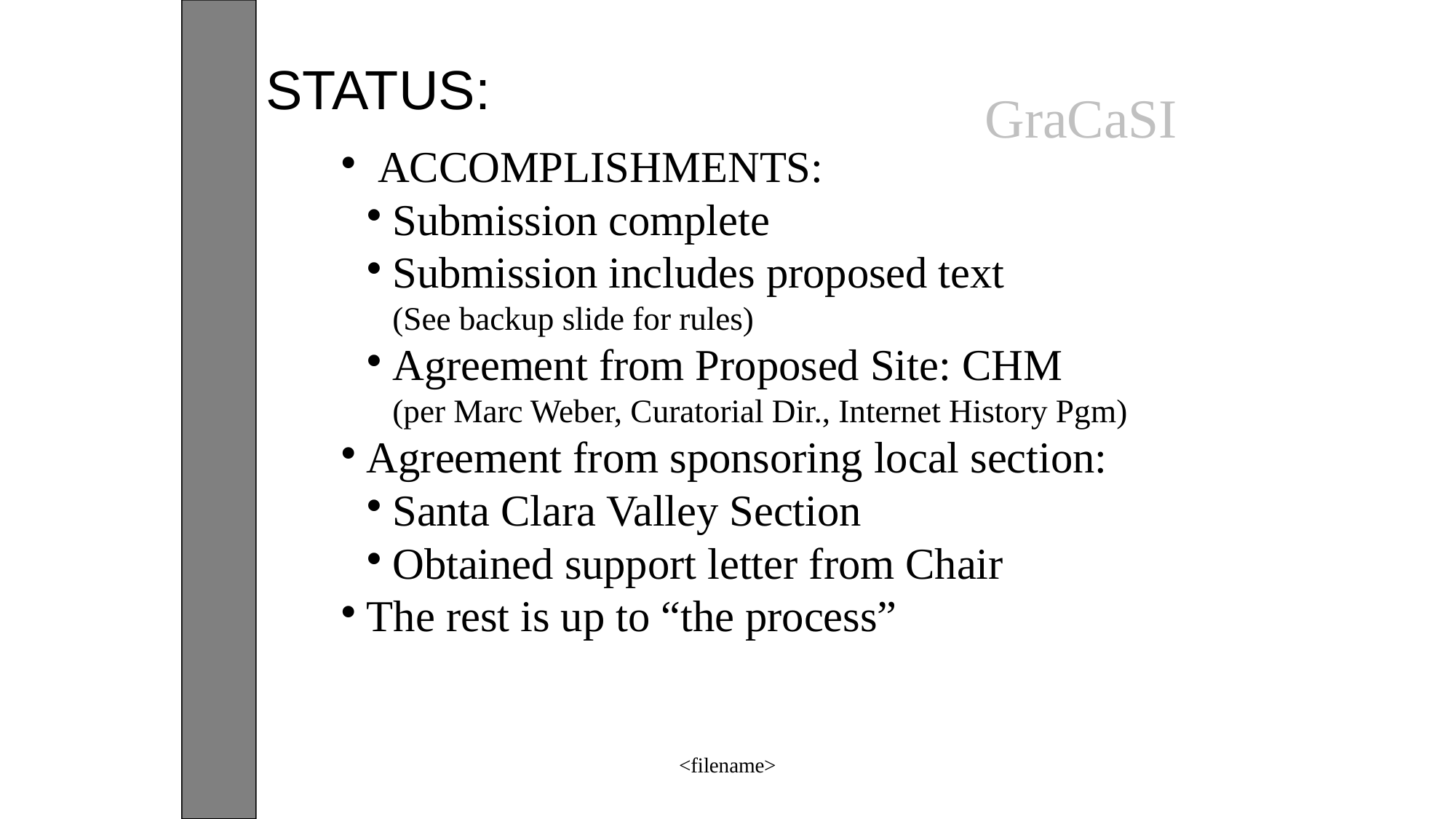

STATUS:
GraCaSI
 ACCOMPLISHMENTS:
Submission complete
Submission includes proposed text
(See backup slide for rules)
Agreement from Proposed Site: CHM
(per Marc Weber, Curatorial Dir., Internet History Pgm)
Agreement from sponsoring local section:
Santa Clara Valley Section
Obtained support letter from Chair
The rest is up to “the process”

<filename>